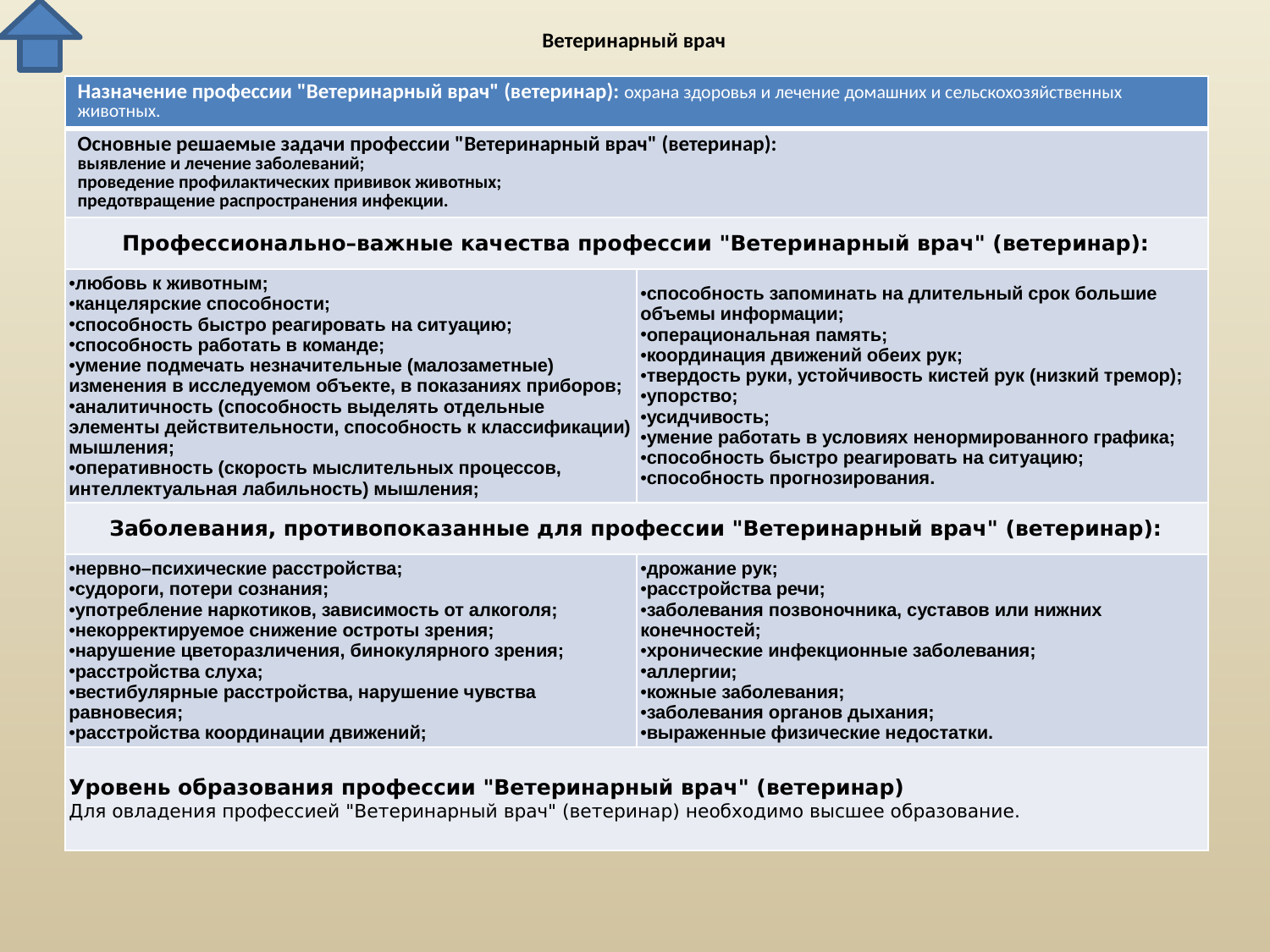

# Ветеринарный врач
| Назначение профессии "Ветеринарный врач" (ветеринар): охрана здоровья и лечение домашних и сельскохозяйственных животных. |  |
| --- | --- |
| Основные решаемые задачи профессии "Ветеринарный врач" (ветеринар): выявление и лечение заболеваний; проведение профилактических прививок животных; предотвращение распространения инфекции. |  |
| Профессионально–важные качества профессии "Ветеринарный врач" (ветеринар): |  |
| любовь к животным; канцелярские способности; способность быстро реагировать на ситуацию; способность работать в команде; умение подмечать незначительные (малозаметные) изменения в исследуемом объекте, в показаниях приборов; аналитичность (способность выделять отдельные элементы действительности, способность к классификации) мышления; оперативность (скорость мыслительных процессов, интеллектуальная лабильность) мышления; | способность запоминать на длительный срок большие объемы информации; операциональная память; координация движений обеих рук; твердость руки, устойчивость кистей рук (низкий тремор); упорство; усидчивость; умение работать в условиях ненормированного графика; способность быстро реагировать на ситуацию; способность прогнозирования. |
| Заболевания, противопоказанные для профессии "Ветеринарный врач" (ветеринар): |  |
| нервно–психические расстройства; судороги, потери сознания; употребление наркотиков, зависимость от алкоголя; некорректируемое снижение остроты зрения; нарушение цветоразличения, бинокулярного зрения; расстройства слуха; вестибулярные расстройства, нарушение чувства равновесия; расстройства координации движений; | дрожание рук; расстройства речи; заболевания позвоночника, суставов или нижних конечностей; хронические инфекционные заболевания; аллергии; кожные заболевания; заболевания органов дыхания; выраженные физические недостатки. |
| Уровень образования профессии "Ветеринарный врач" (ветеринар) Для овладения профессией "Ветеринарный врач" (ветеринар) необходимо высшее образование. |  |